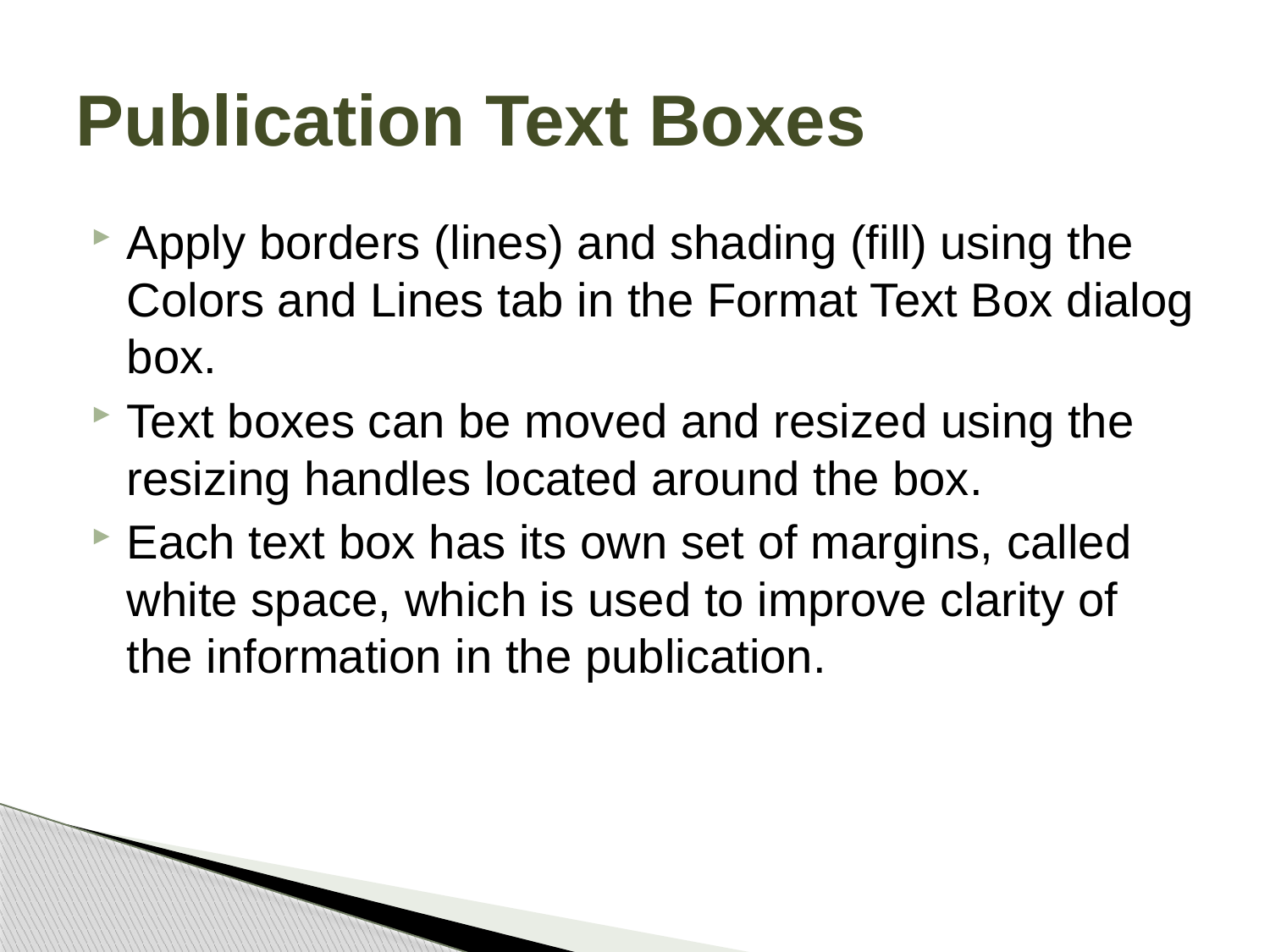

# Publication Text Boxes
Apply borders (lines) and shading (fill) using the Colors and Lines tab in the Format Text Box dialog box.
Text boxes can be moved and resized using the resizing handles located around the box.
Each text box has its own set of margins, called white space, which is used to improve clarity of the information in the publication.